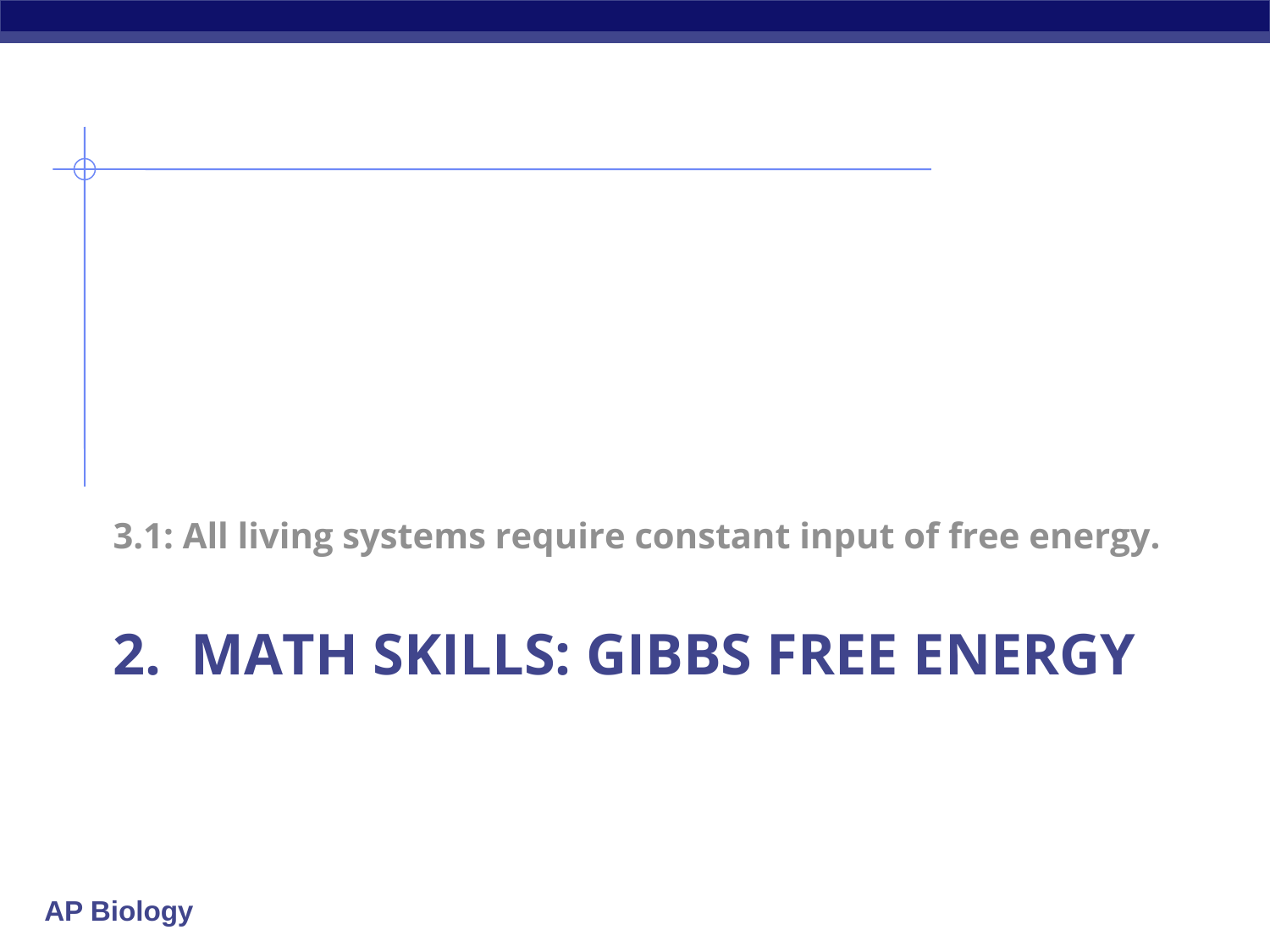

3.1: All living systems require constant input of free energy.

# 2.  Math Skills: Gibbs Free Energy